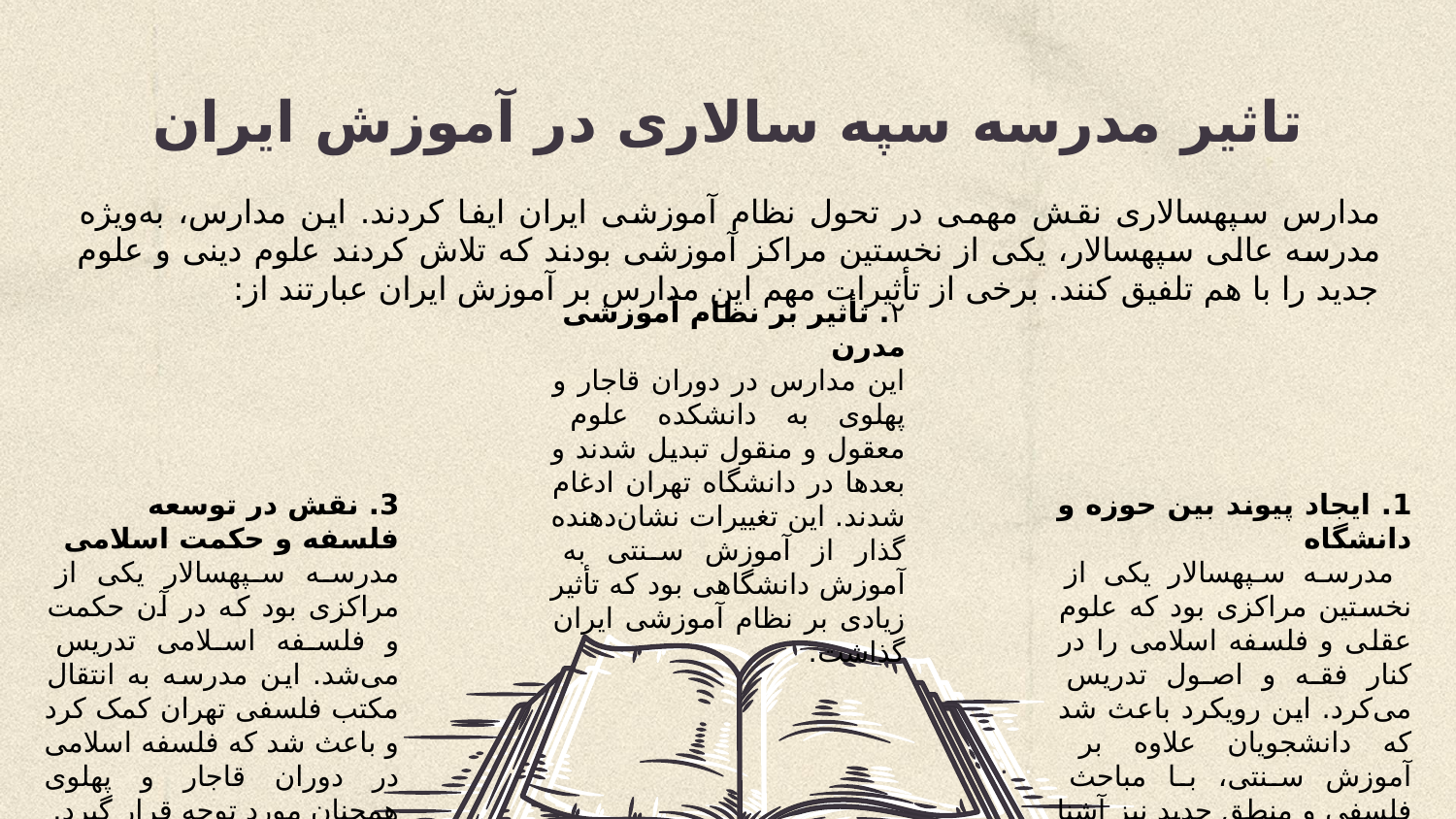

# تاثیر مدرسه سپه سالاری در آموزش ایران
مدارس سپهسالاری نقش مهمی در تحول نظام آموزشی ایران ایفا کردند. این مدارس، به‌ویژه مدرسه عالی سپهسالار، یکی از نخستین مراکز آموزشی بودند که تلاش کردند علوم دینی و علوم جدید را با هم تلفیق کنند. برخی از تأثیرات مهم این مدارس بر آموزش ایران عبارتند از:
۲. تأثیر بر نظام آموزشی مدرن
این مدارس در دوران قاجار و پهلوی به دانشکده علوم معقول و منقول تبدیل شدند و بعدها در دانشگاه تهران ادغام شدند. این تغییرات نشان‌دهنده گذار از آموزش سنتی به آموزش دانشگاهی بود که تأثیر زیادی بر نظام آموزشی ایران گذاشت.
1. ایجاد پیوند بین حوزه و دانشگاه
 مدرسه سپهسالار یکی از نخستین مراکزی بود که علوم عقلی و فلسفه اسلامی را در کنار فقه و اصول تدریس می‌کرد. این رویکرد باعث شد که دانشجویان علاوه بر آموزش سنتی، با مباحث فلسفی و منطق جدید نیز آشنا شوند.
3. نقش در توسعه فلسفه و حکمت اسلامی
مدرسه سپهسالار یکی از مراکزی بود که در آن حکمت و فلسفه اسلامی تدریس می‌شد. این مدرسه به انتقال مکتب فلسفی تهران کمک کرد و باعث شد که فلسفه اسلامی در دوران قاجار و پهلوی همچنان مورد توجه قرار گیرد.